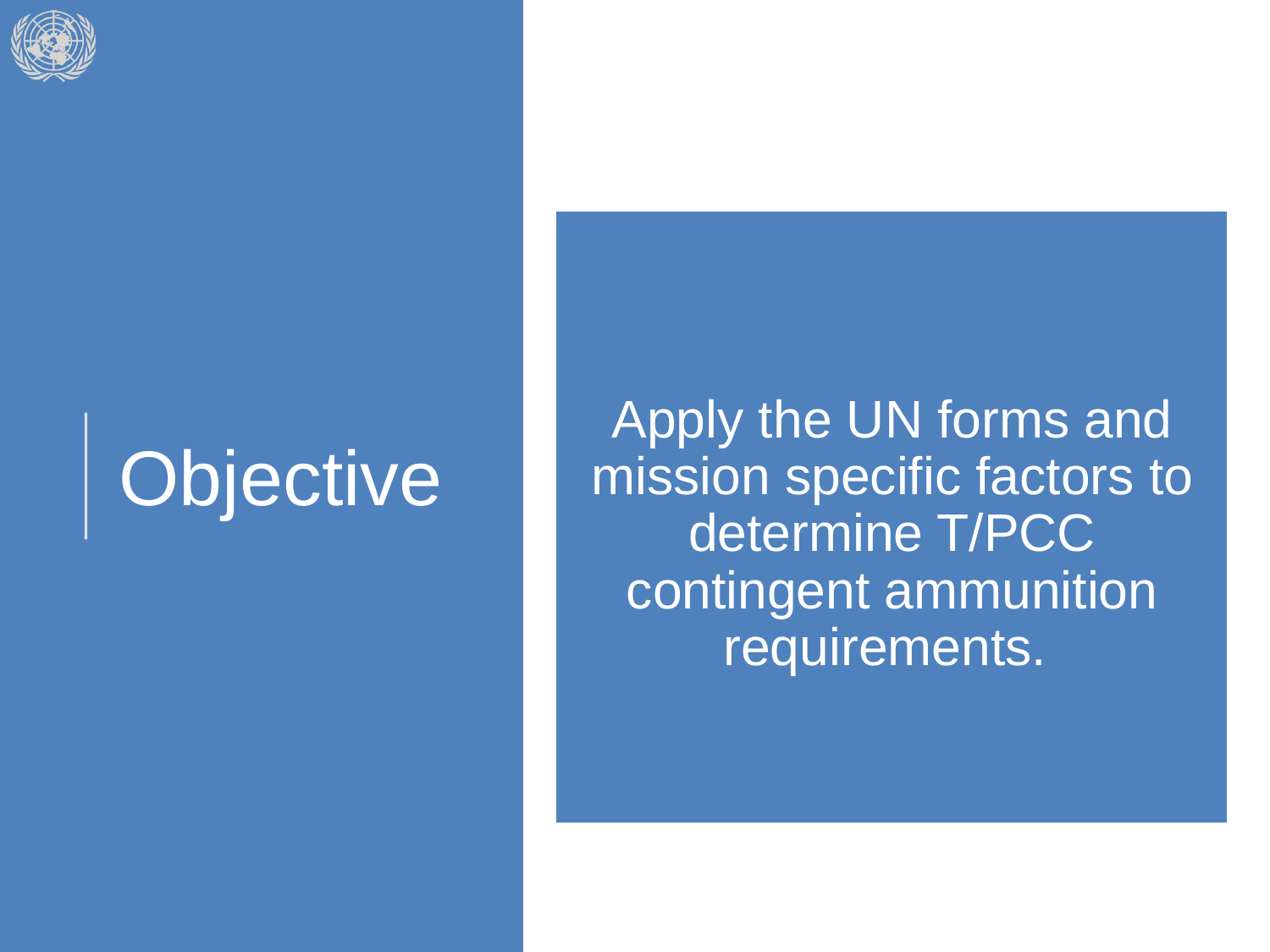

# Objective

Apply the UN forms and mission specific factors to determine T/PCC contingent ammunition requirements.